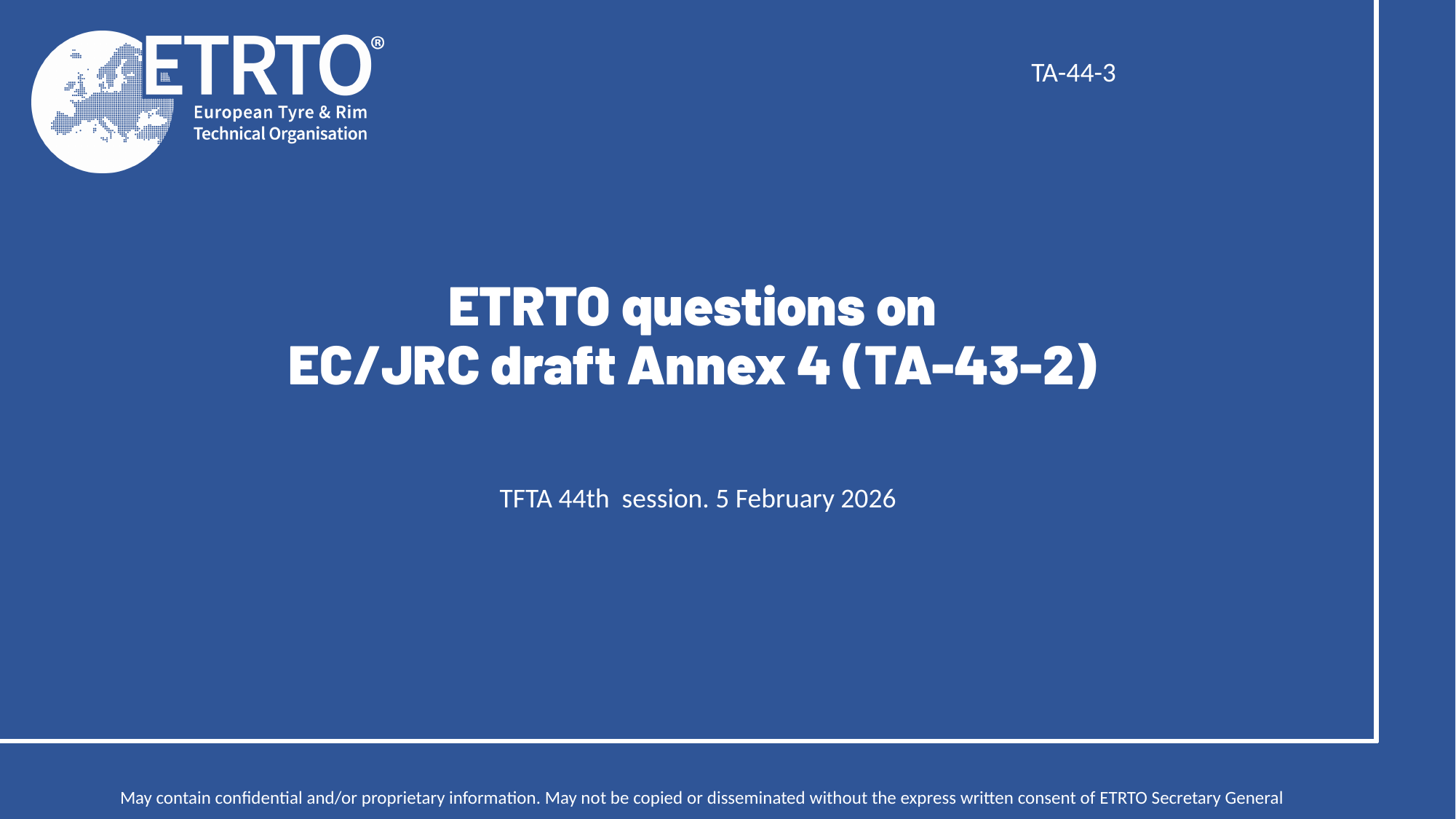

TA-44-3
# ETRTO questions on EC/JRC draft Annex 4 (TA-43-2)
TFTA 44th  session. 5 February 2026